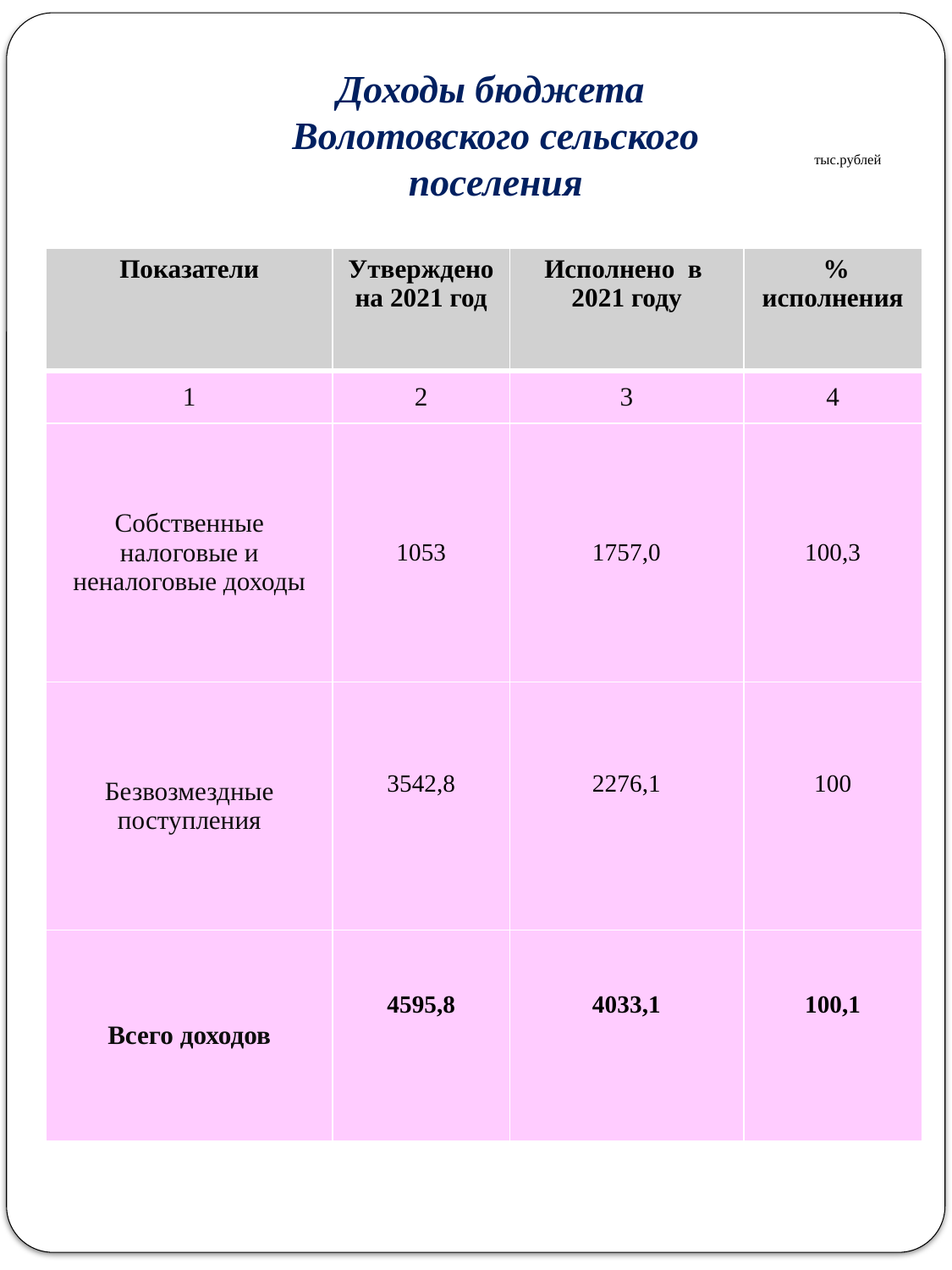

Доходы бюджета
Волотовского сельского поселения
тыс.рублей
| Показатели | Утверждено на 2021 год | Исполнено в 2021 году | % исполнения |
| --- | --- | --- | --- |
| 1 | 2 | 3 | 4 |
| Собственные налоговые и неналоговые доходы | 1053 | 1757,0 | 100,3 |
| Безвозмездные поступления | 3542,8 | 2276,1 | 100 |
| Всего доходов | 4595,8 | 4033,1 | 100,1 |